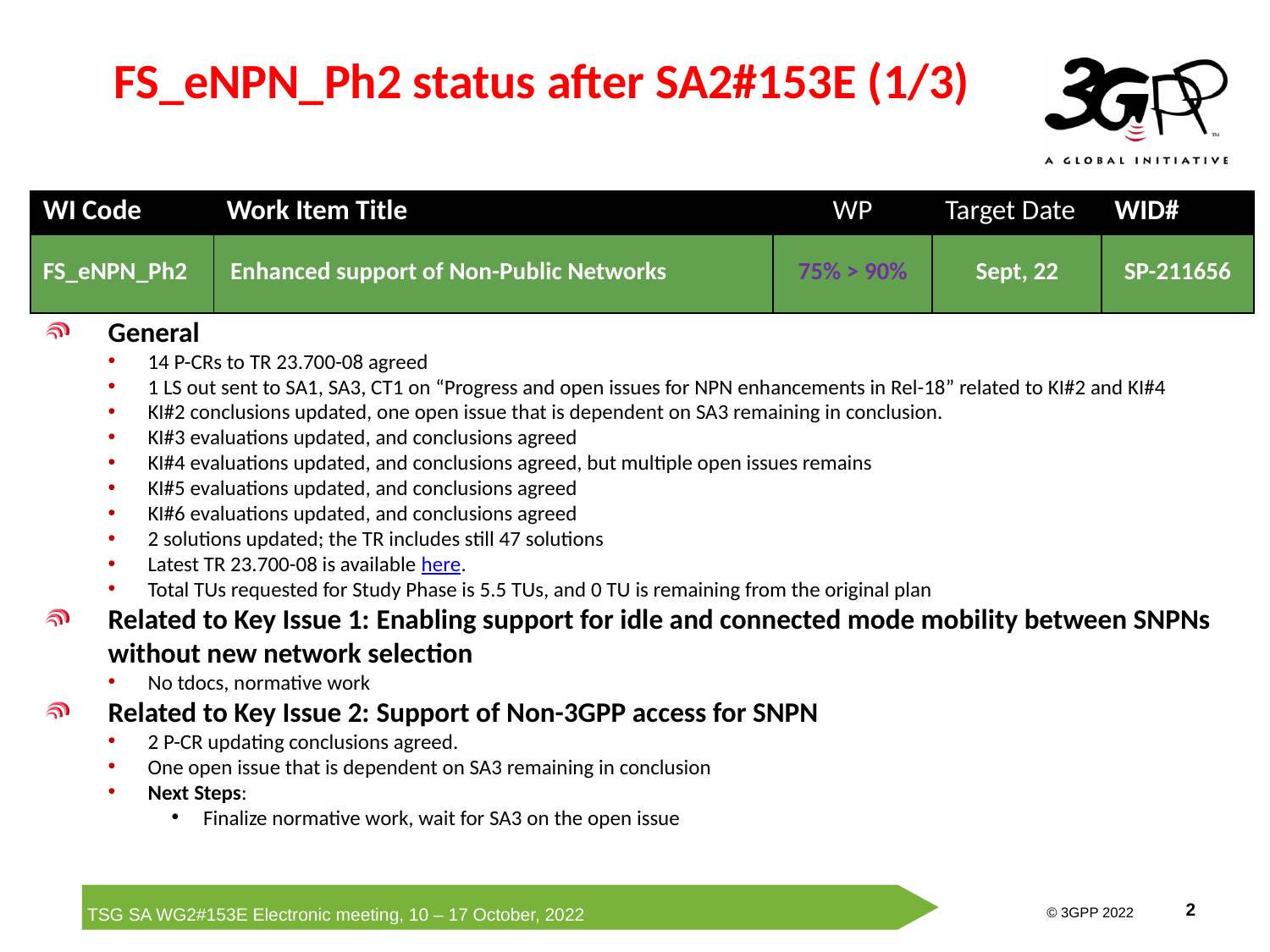

# FS_eNPN_Ph2 status after SA2#153E (1/3)
| WI Code | Work Item Title | WP | Target Date | WID# |
| --- | --- | --- | --- | --- |
| FS\_eNPN\_Ph2 | Enhanced support of Non-Public Networks | 75% > 90% | Sept, 22 | SP-211656 |
General
14 P-CRs to TR 23.700-08 agreed
1 LS out sent to SA1, SA3, CT1 on “Progress and open issues for NPN enhancements in Rel-18” related to KI#2 and KI#4
KI#2 conclusions updated, one open issue that is dependent on SA3 remaining in conclusion.
KI#3 evaluations updated, and conclusions agreed
KI#4 evaluations updated, and conclusions agreed, but multiple open issues remains
KI#5 evaluations updated, and conclusions agreed
KI#6 evaluations updated, and conclusions agreed
2 solutions updated; the TR includes still 47 solutions
Latest TR 23.700-08 is available here.
Total TUs requested for Study Phase is 5.5 TUs, and 0 TU is remaining from the original plan
Related to Key Issue 1: Enabling support for idle and connected mode mobility between SNPNs without new network selection
No tdocs, normative work
Related to Key Issue 2: Support of Non-3GPP access for SNPN
2 P-CR updating conclusions agreed.
One open issue that is dependent on SA3 remaining in conclusion
Next Steps:
Finalize normative work, wait for SA3 on the open issue